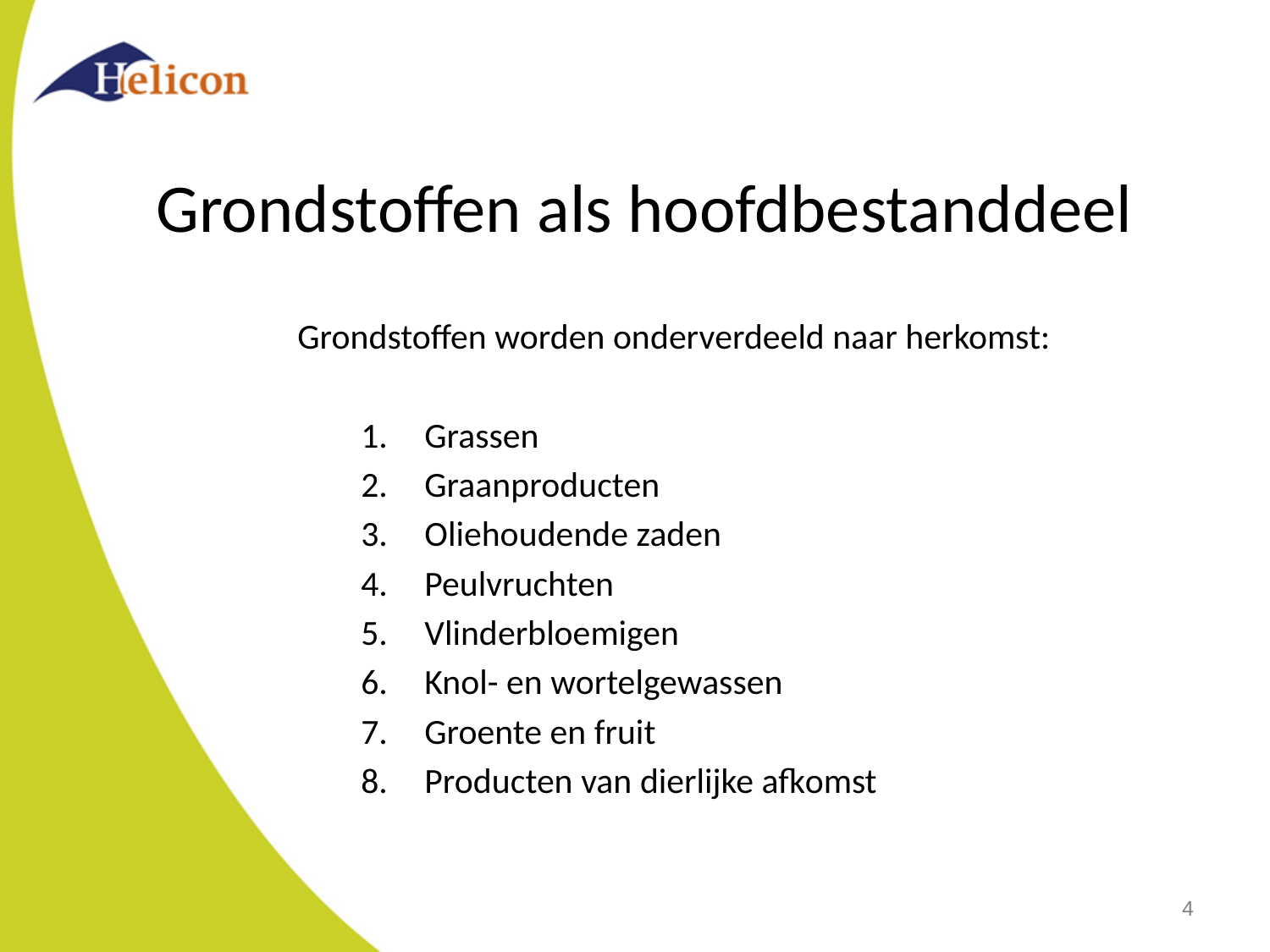

Grondstoffen als hoofdbestanddeel
Grondstoffen worden onderverdeeld naar herkomst:

Grassen
Graanproducten
Oliehoudende zaden
Peulvruchten
Vlinderbloemigen
Knol- en wortelgewassen
Groente en fruit
Producten van dierlijke afkomst
4